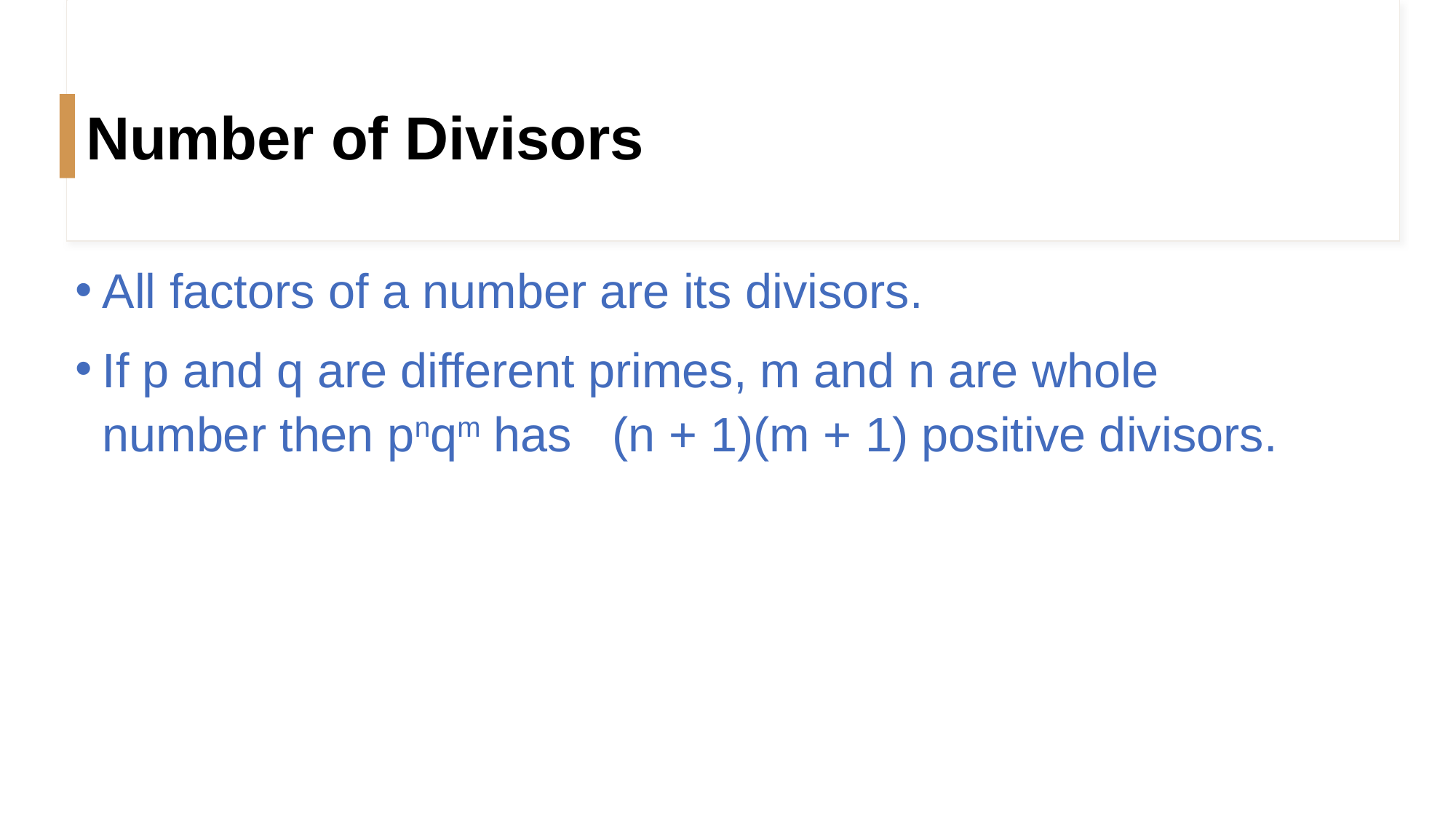

# Number of Divisors
All factors of a number are its divisors.
If p and q are different primes, m and n are whole number then pnqm has   (n + 1)(m + 1) positive divisors.